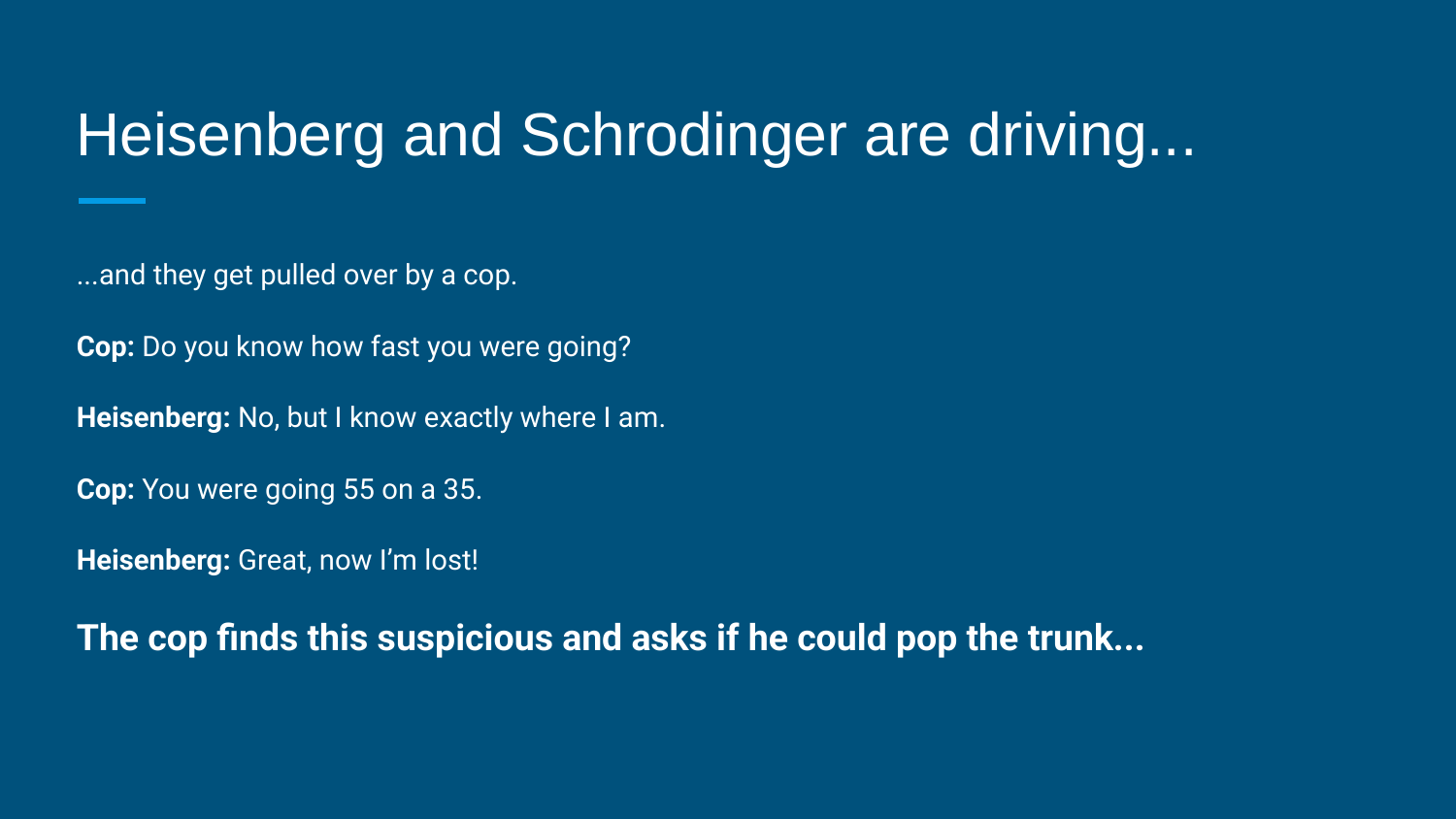

# Heisenberg and Schrodinger are driving...
...and they get pulled over by a cop.
Cop: Do you know how fast you were going?
Heisenberg: No, but I know exactly where I am.
Cop: You were going 55 on a 35.
Heisenberg: Great, now I’m lost!
The cop finds this suspicious and asks if he could pop the trunk...